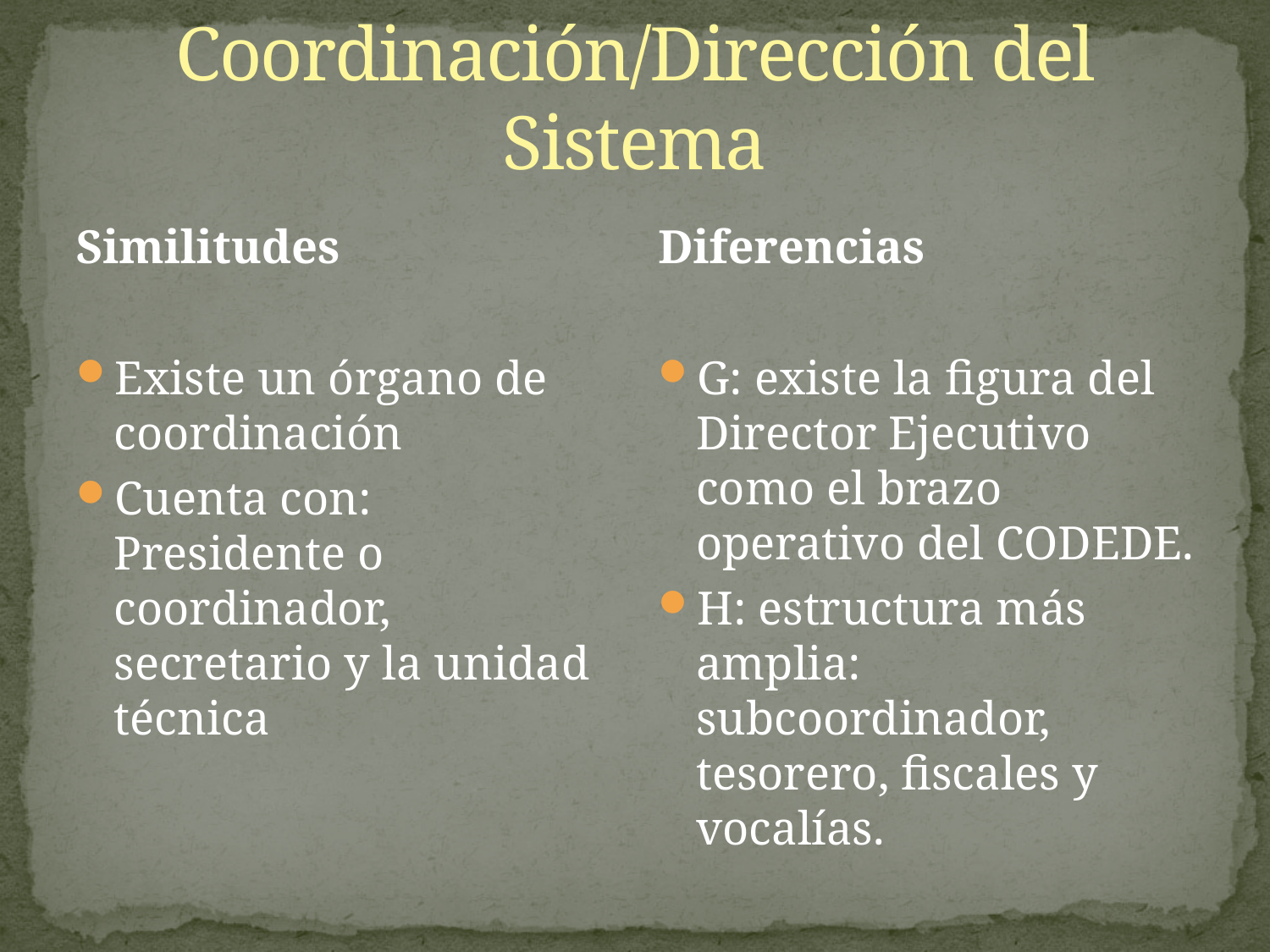

# Coordinación/Dirección del Sistema
Similitudes

Existe un órgano de coordinación
Cuenta con: Presidente o coordinador, secretario y la unidad técnica
Diferencias

G: existe la figura del Director Ejecutivo como el brazo operativo del CODEDE.
H: estructura más amplia: subcoordinador, tesorero, fiscales y vocalías.